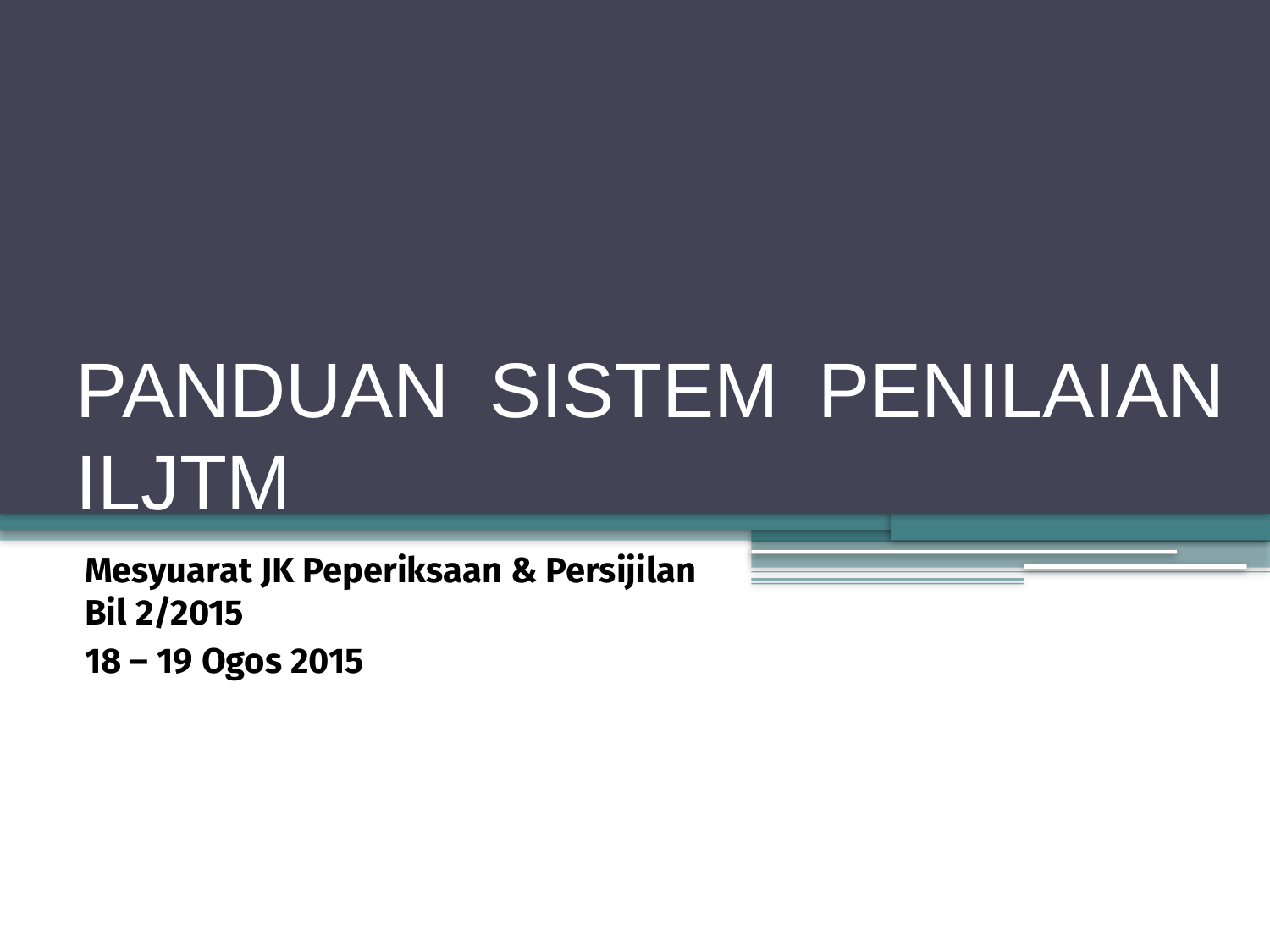

# PANDUAN SISTEM PENILAIAN ILJTM
Mesyuarat JK Peperiksaan & Persijilan Bil 2/2015
18 – 19 Ogos 2015